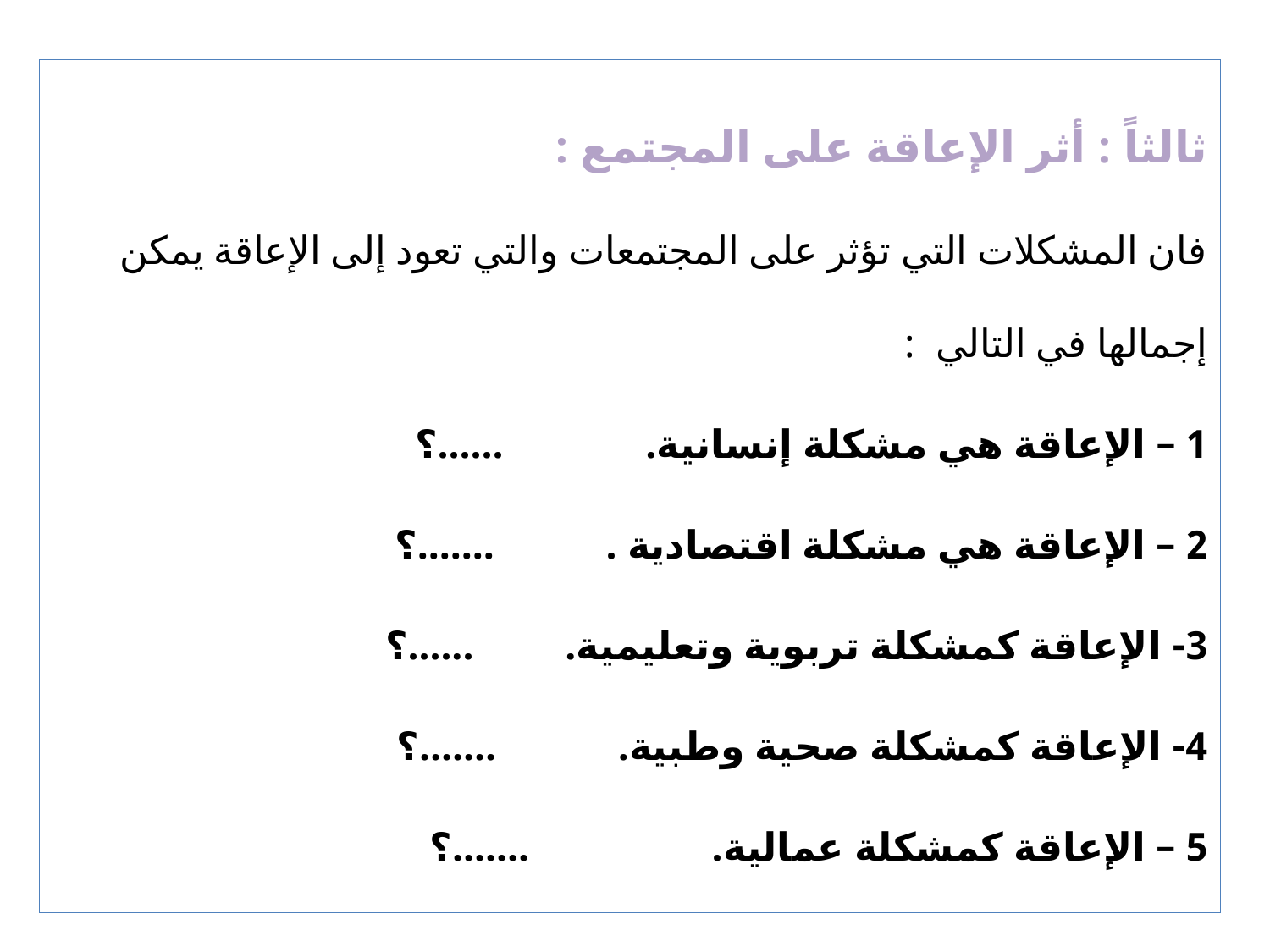

ثالثاً : أثر الإعاقة على المجتمع :
فان المشكلات التي تؤثر على المجتمعات والتي تعود إلى الإعاقة يمكن إجمالها في التالي  :
1 – الإعاقة هي مشكلة إنسانية.              ......؟
2 – الإعاقة هي مشكلة اقتصادية .           .......؟
3- الإعاقة كمشكلة تربوية وتعليمية.         ......؟
4- الإعاقة كمشكلة صحية وطبية.            .......؟
5 – الإعاقة كمشكلة عمالية.                  .......؟